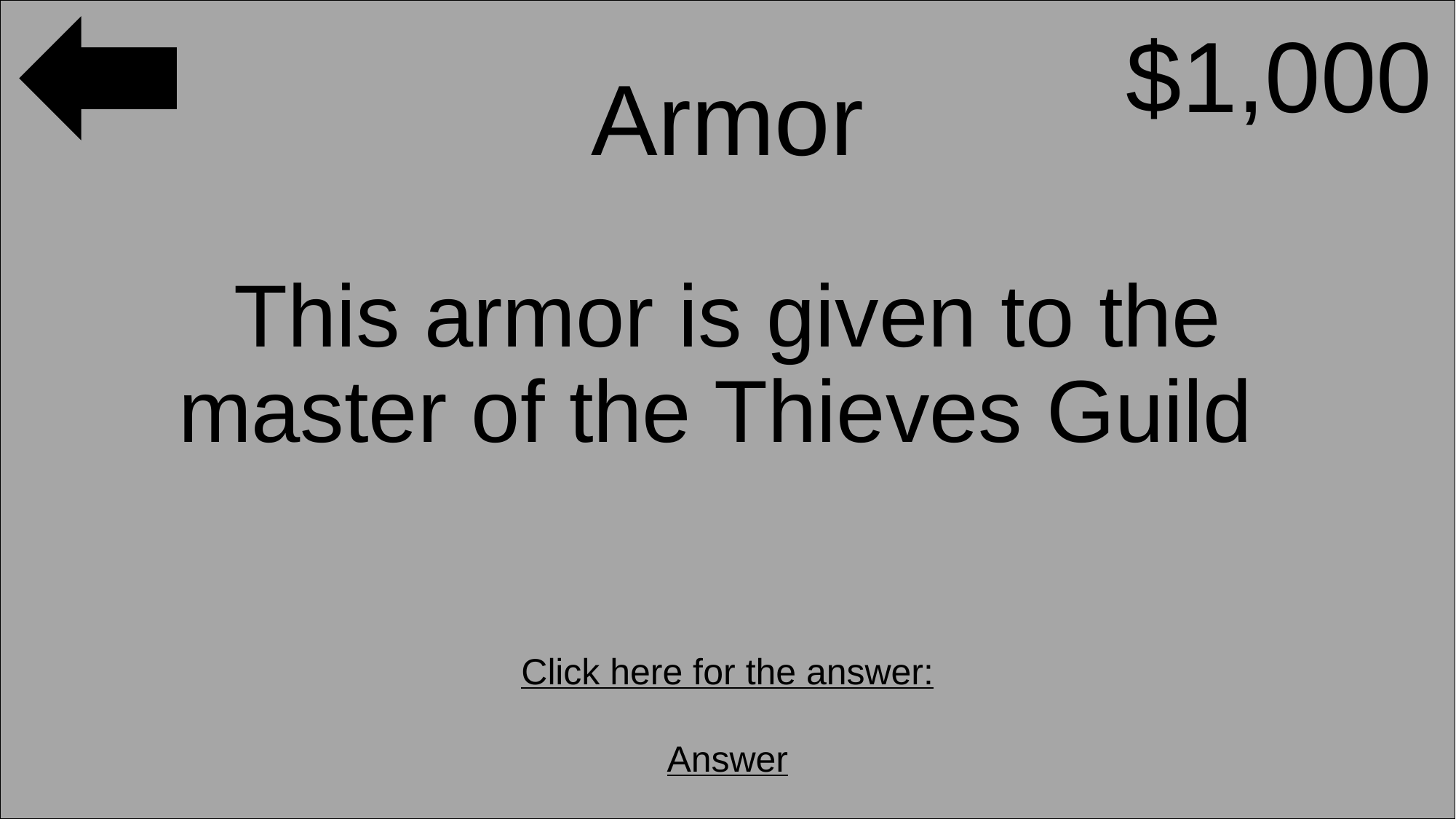

$1,000

#
Armor

This armor is given to the master of the Thieves Guild

Click here for the answer:

Answer